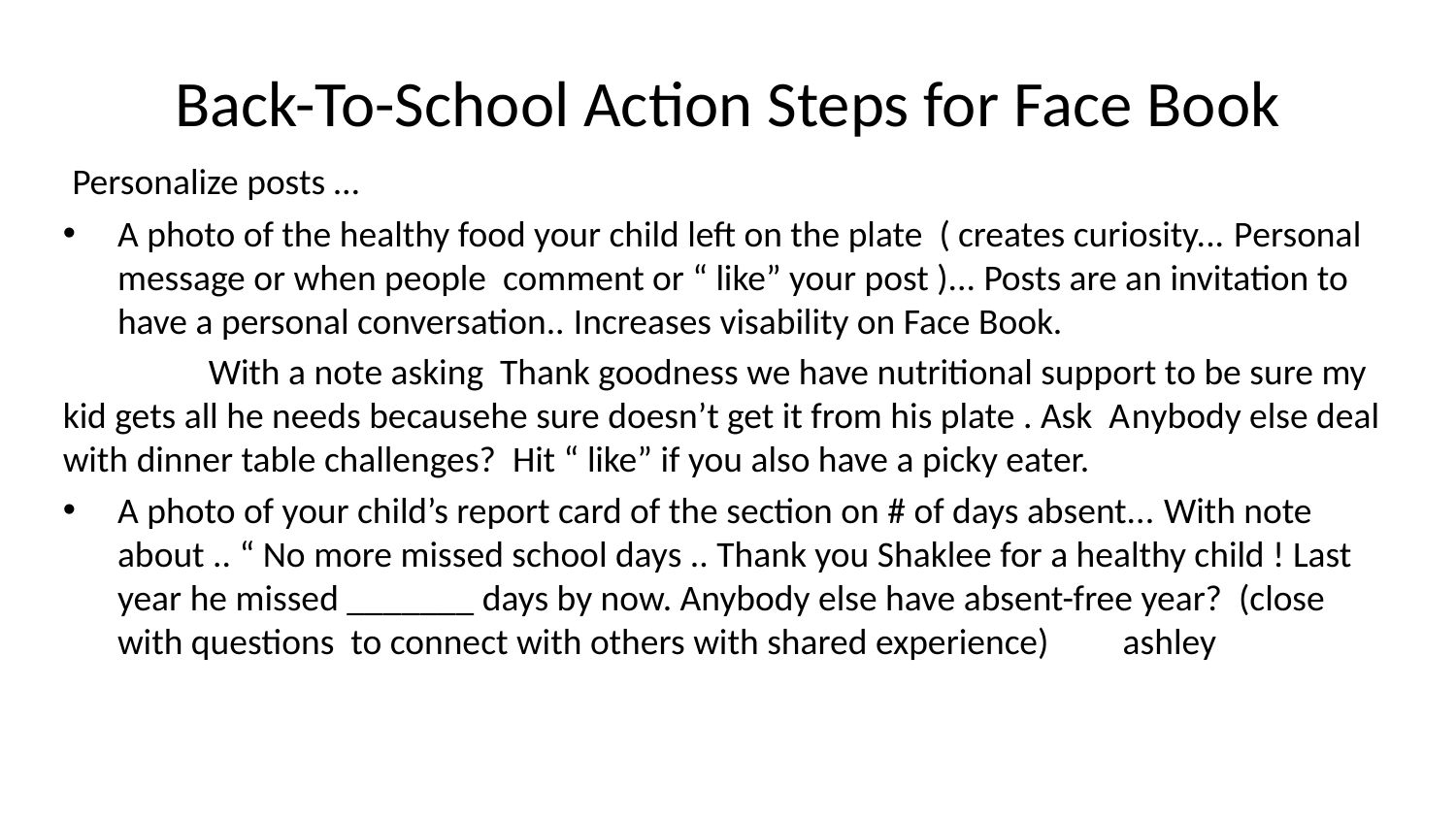

# Back-To-School Action Steps for Face Book
 Personalize posts …
A photo of the healthy food your child left on the plate  ( creates curiosity... Personal message or when people  comment or “ like” your post )... Posts are an invitation to have a personal conversation.. Increases visability on Face Book.
	With a note asking  Thank goodness we have nutritional support to be sure my kid gets all he needs becausehe sure doesn’t get it from his plate . Ask  Anybody else deal with dinner table challenges?  Hit “ like” if you also have a picky eater.
A photo of your child’s report card of the section on # of days absent... With note about .. “ No more missed school days .. Thank you Shaklee for a healthy child ! Last year he missed _______ days by now. Anybody else have absent-free year?  (close with questions  to connect with others with shared experience)         ashley